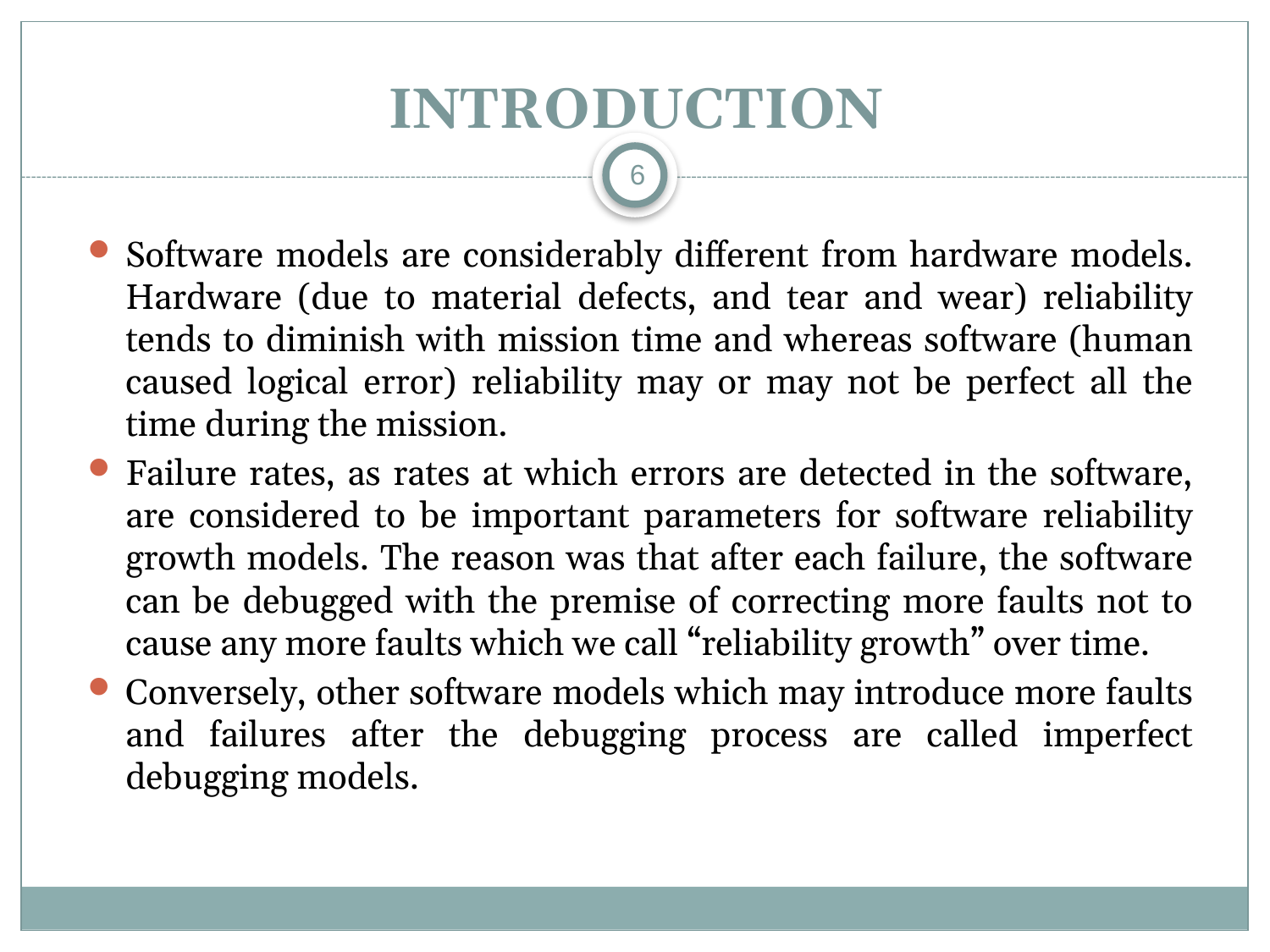

# Introduction
6

Software models are considerably different from hardware models. Hardware (due to material defects, and tear and wear) reliability tends to diminish with mission time and whereas software (human caused logical error) reliability may or may not be perfect all the time during the mission.
Failure rates, as rates at which errors are detected in the software, are considered to be important parameters for software reliability growth models. The reason was that after each failure, the software can be debugged with the premise of correcting more faults not to cause any more faults which we call “reliability growth” over time.
Conversely, other software models which may introduce more faults and failures after the debugging process are called imperfect debugging models.